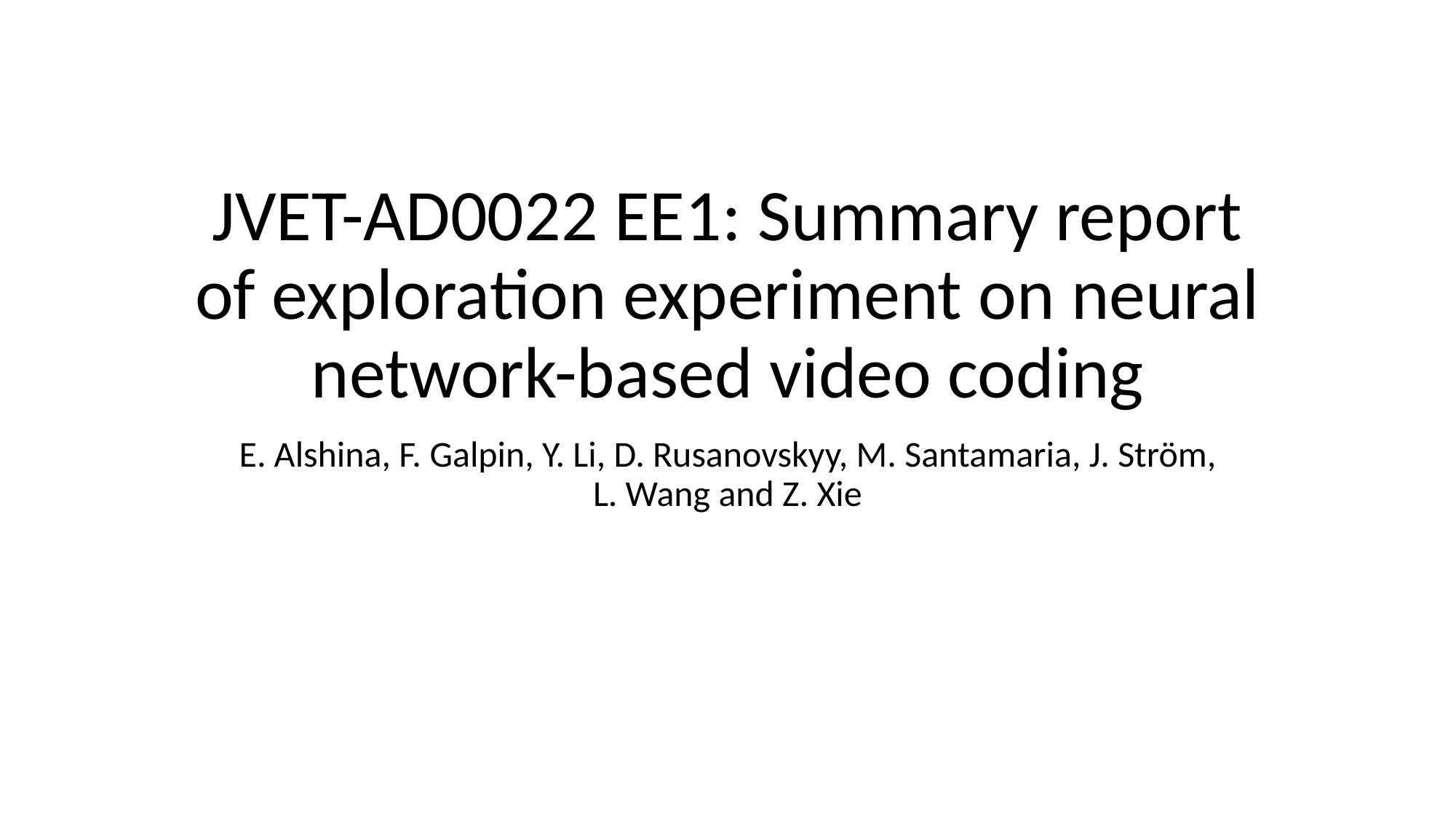

# JVET-AD0022 EE1: Summary report of exploration experiment on neural network-based video coding
E. Alshina, F. Galpin, Y. Li, D. Rusanovskyy, M. Santamaria, J. Ström, L. Wang and Z. Xie